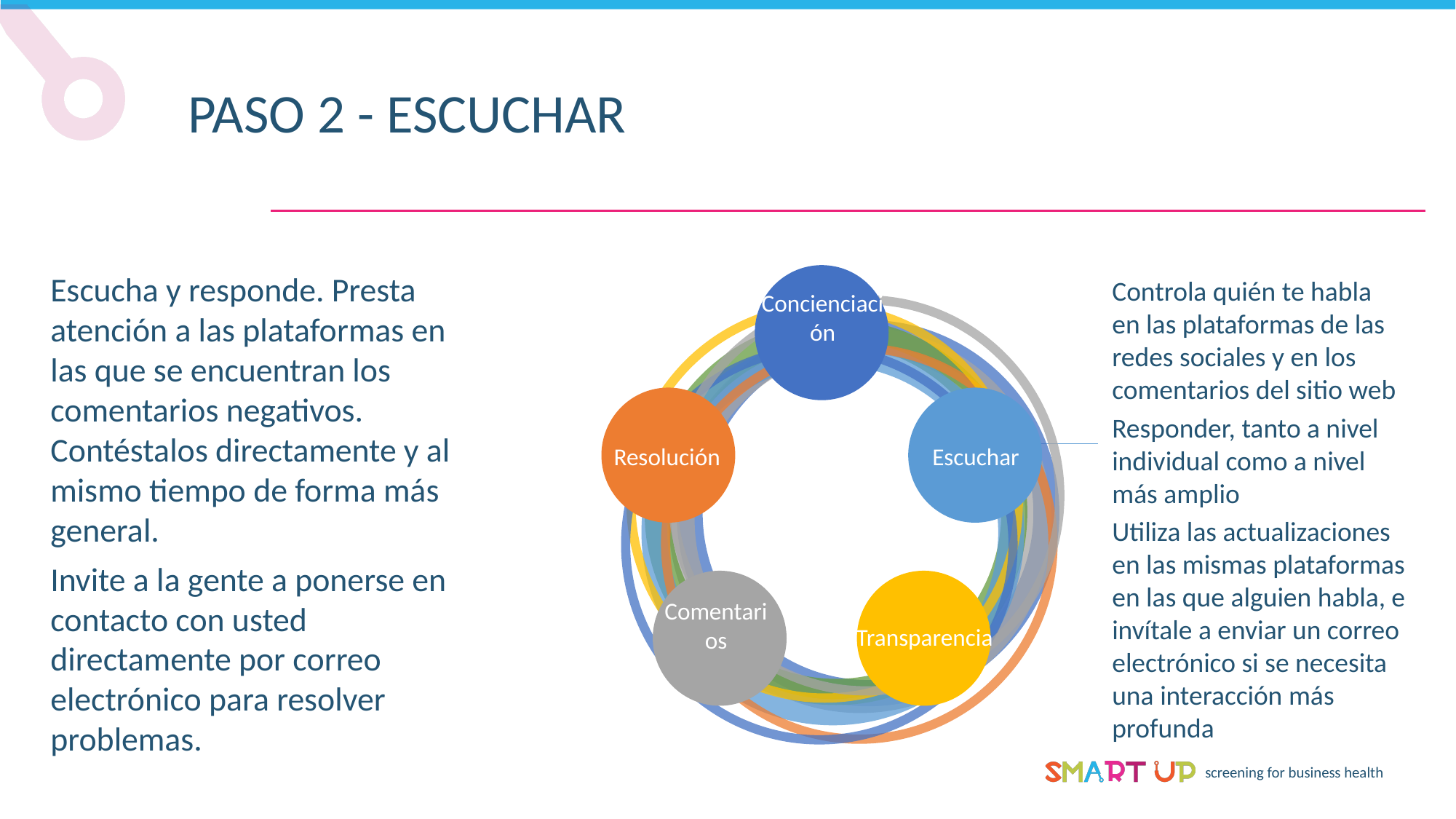

PASO 2 - ESCUCHAR
Escucha y responde. Presta atención a las plataformas en las que se encuentran los comentarios negativos. Contéstalos directamente y al mismo tiempo de forma más general.
Invite a la gente a ponerse en contacto con usted directamente por correo electrónico para resolver problemas.

Controla quién te habla en las plataformas de las redes sociales y en los comentarios del sitio web
Responder, tanto a nivel individual como a nivel más amplio
Utiliza las actualizaciones en las mismas plataformas en las que alguien habla, e invítale a enviar un correo electrónico si se necesita una interacción más profunda

Concienciación

Resolución
Escuchar

Transparencia
Comentarios